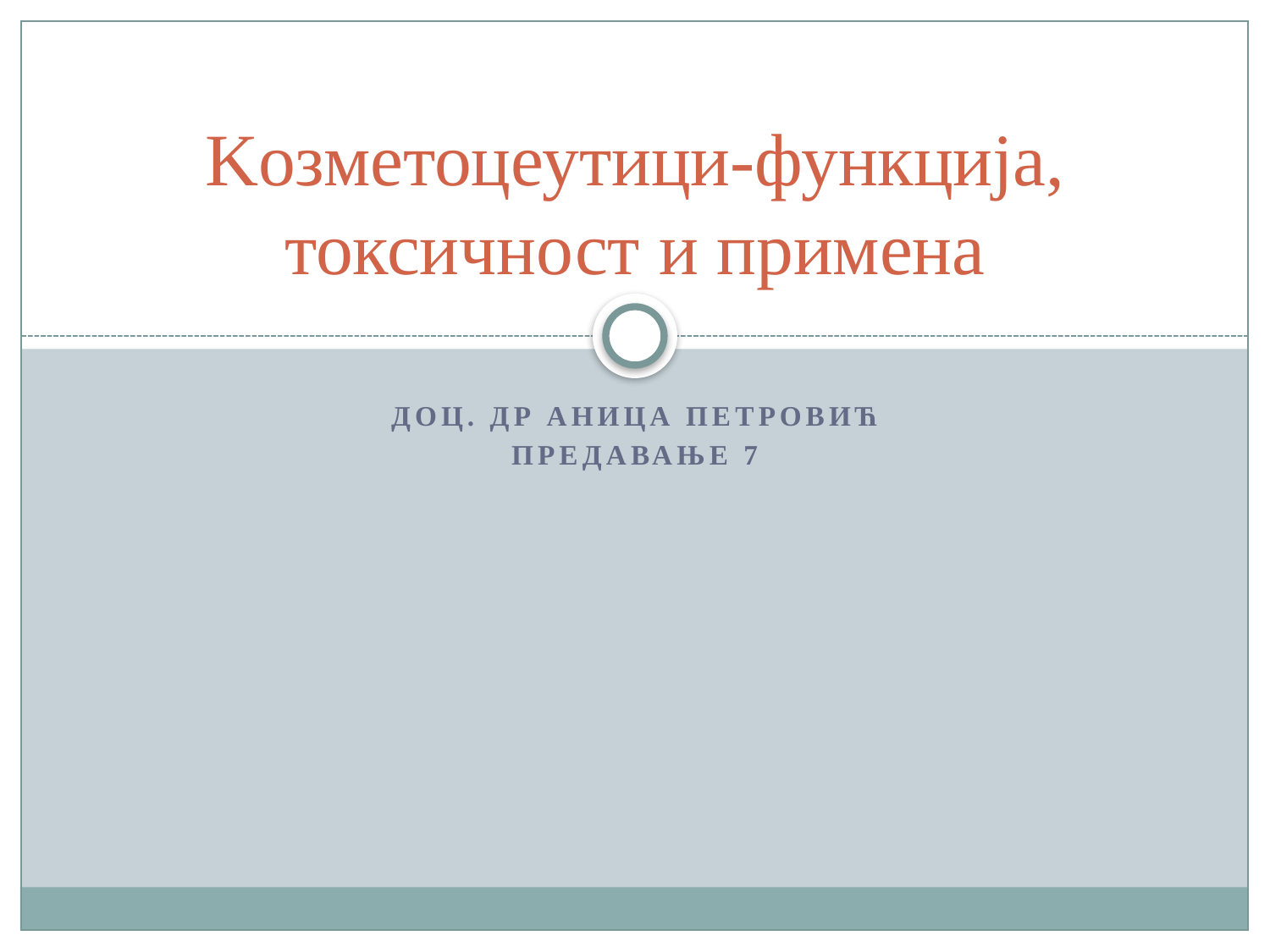

# Kозметоцеутици-функција, токсичност и примена
Доц. др Аница Петровић
Предавање 7